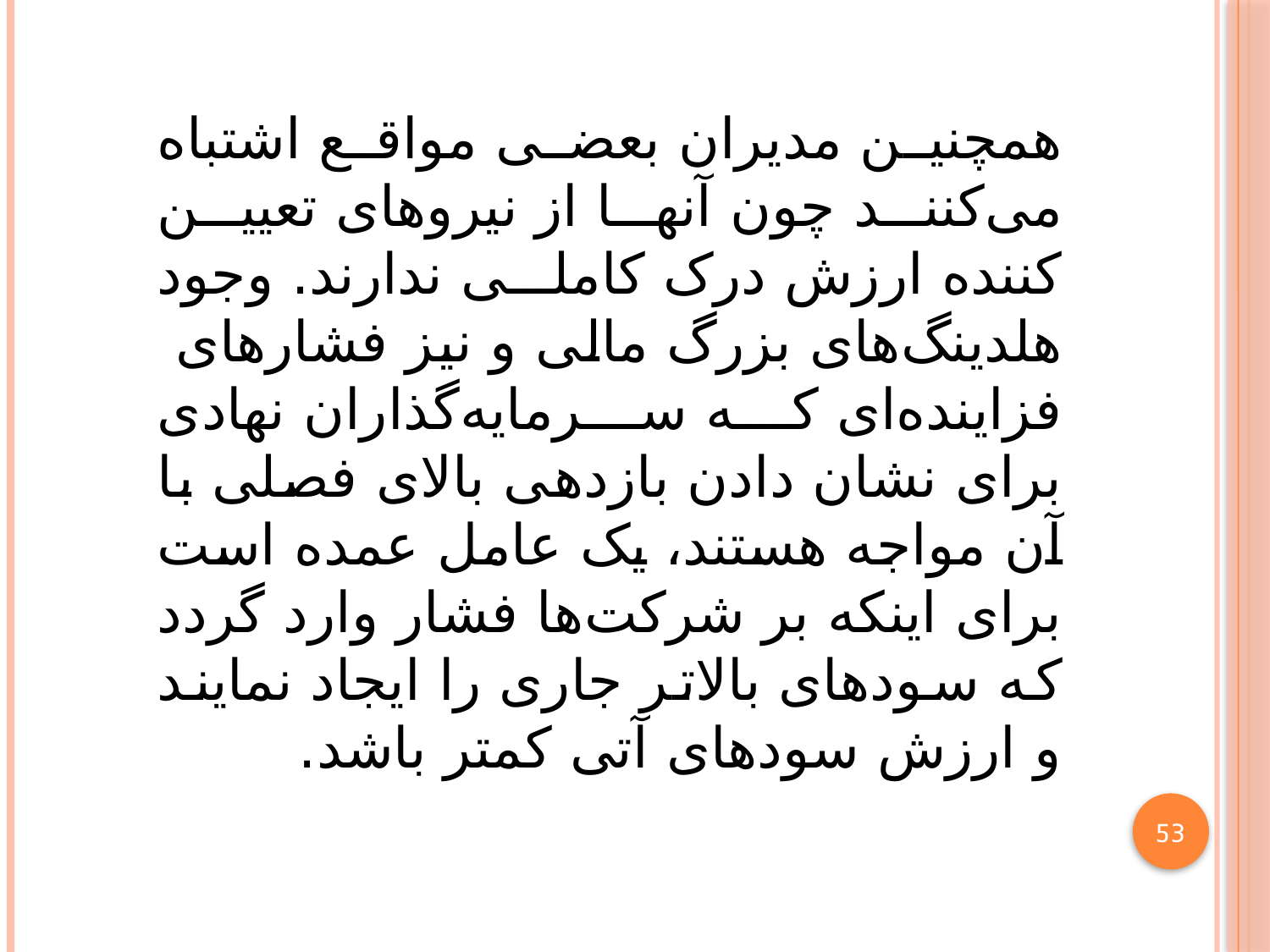

همچنین مدیران بعضی مواقع اشتباه می‌کنند چون آنها از نیروهای تعیین کننده ارزش درک کاملی ندارند. وجود هلدینگ‌های بزرگ مالی و نیز فشارهای  فزاینده‌ای که سرمایه‌گذاران نهادی برای نشان دادن بازدهی بالای فصلی با آن مواجه هستند، یک عامل عمده است برای اینکه بر شرکت‌ها فشار وارد گردد که سودهای بالاتر جاری را ایجاد نمایند و ارزش سودهای آتی کمتر باشد.
53